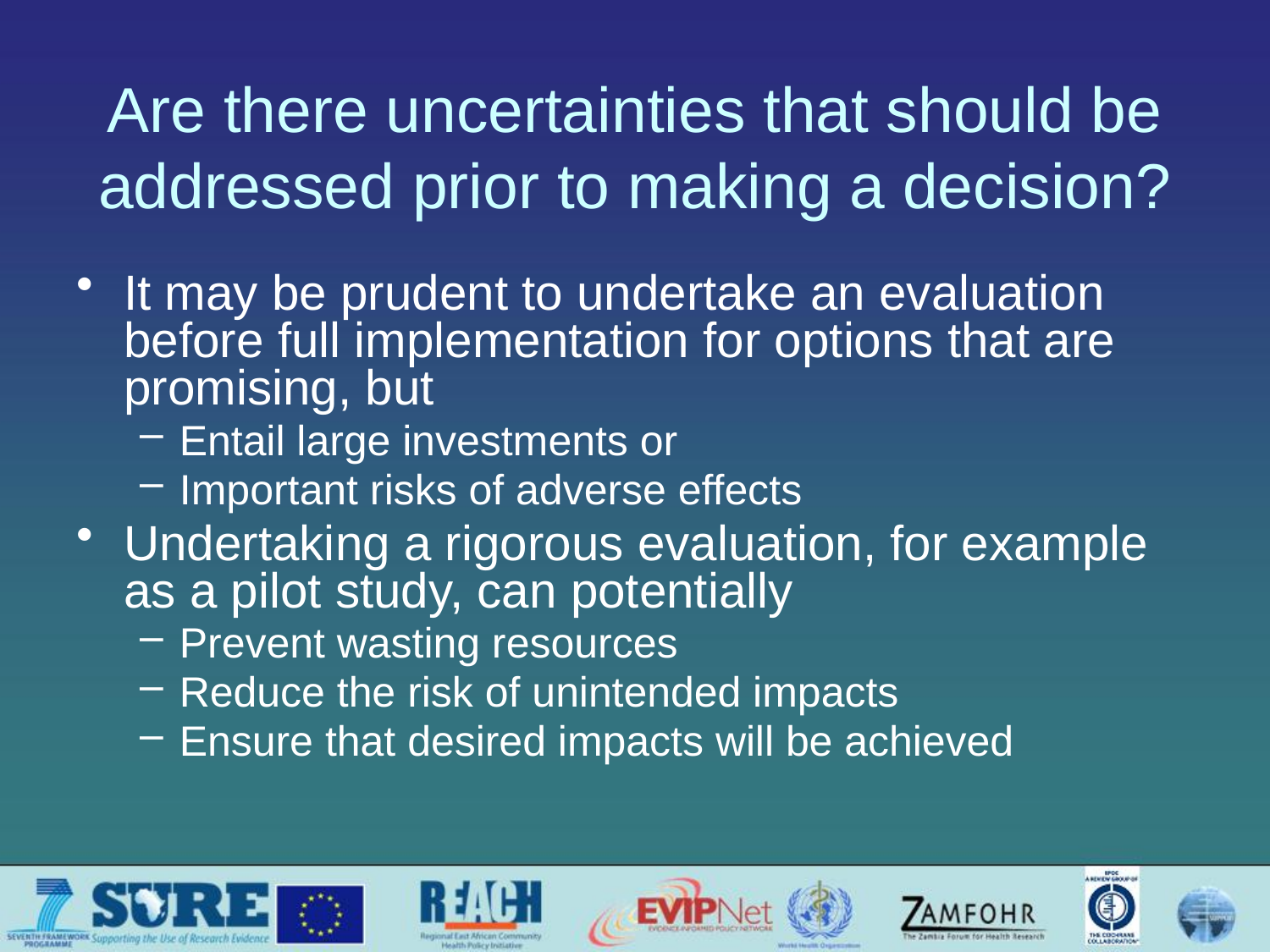

# Are there uncertainties that should be addressed prior to making a decision?
It may be prudent to undertake an evaluation before full implementation for options that are promising, but
Entail large investments or
Important risks of adverse effects
Undertaking a rigorous evaluation, for example as a pilot study, can potentially
Prevent wasting resources
Reduce the risk of unintended impacts
Ensure that desired impacts will be achieved